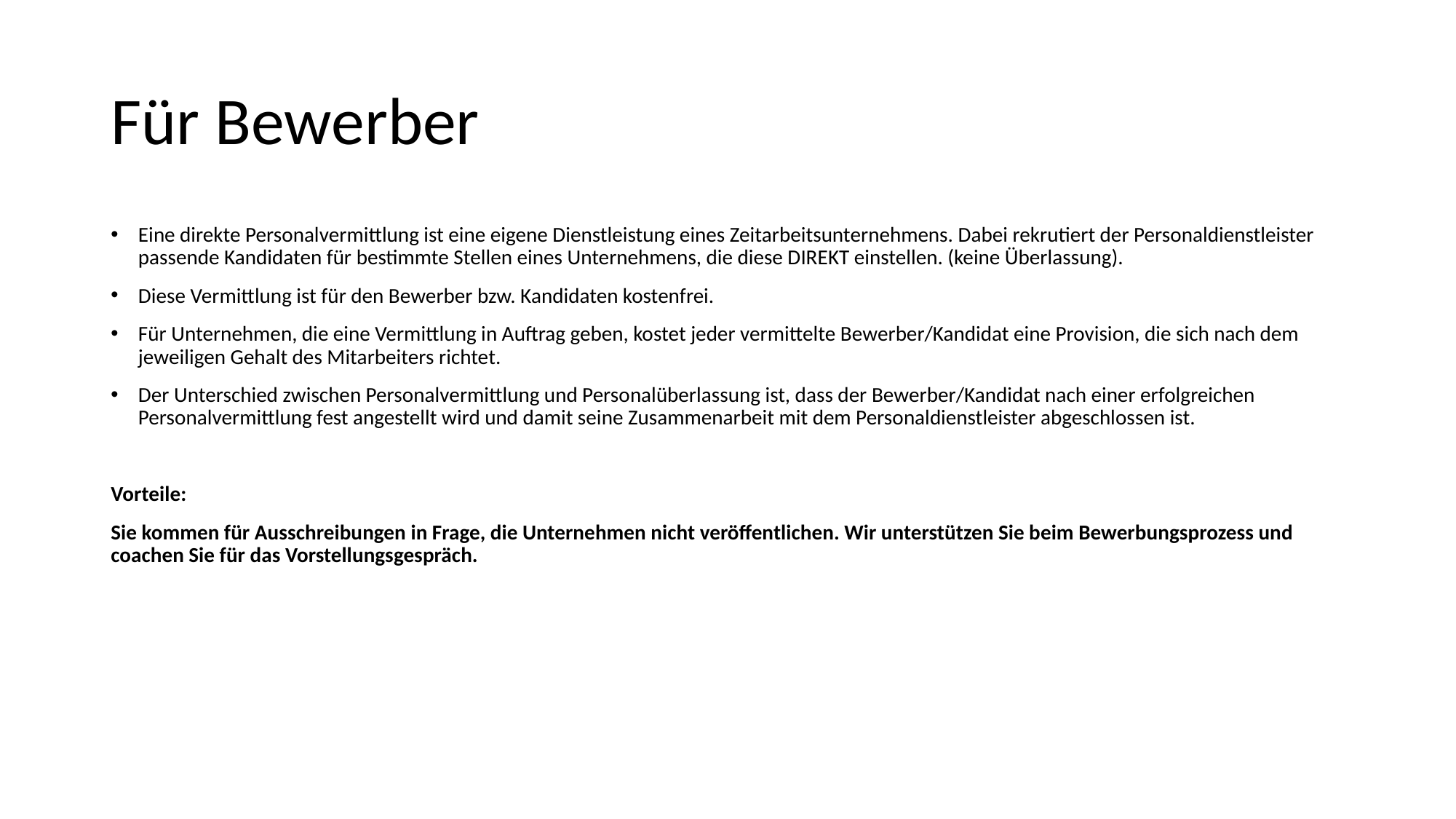

# Für Bewerber
Eine direkte Personalvermittlung ist eine eigene Dienstleistung eines Zeitarbeitsunternehmens. Dabei rekrutiert der Personaldienstleister passende Kandidaten für bestimmte Stellen eines Unternehmens, die diese DIREKT einstellen. (keine Überlassung).
Diese Vermittlung ist für den Bewerber bzw. Kandidaten kostenfrei.
Für Unternehmen, die eine Vermittlung in Auftrag geben, kostet jeder vermittelte Bewerber/Kandidat eine Provision, die sich nach dem jeweiligen Gehalt des Mitarbeiters richtet.
Der Unterschied zwischen Personalvermittlung und Personalüberlassung ist, dass der Bewerber/Kandidat nach einer erfolgreichen Personalvermittlung fest angestellt wird und damit seine Zusammenarbeit mit dem Personaldienstleister abgeschlossen ist.

Vorteile:
Sie kommen für Ausschreibungen in Frage, die Unternehmen nicht veröffentlichen. Wir unterstützen Sie beim Bewerbungsprozess und coachen Sie für das Vorstellungsgespräch.